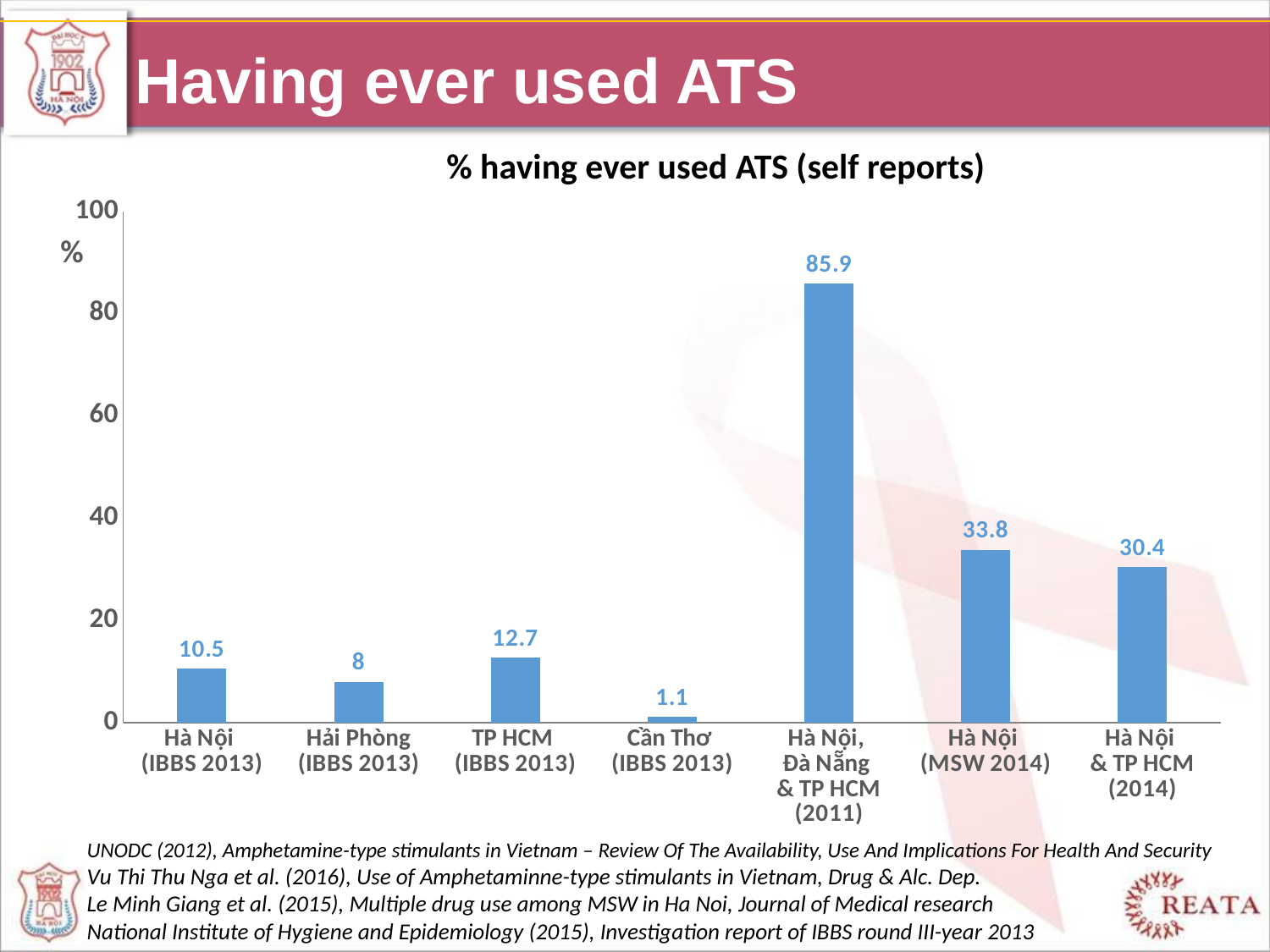

# Having ever used ATS
% having ever used ATS (self reports)

### Chart

| Category | Series 1 |
|---|---|
| Hà Nội
(IBBS 2013) | 10.5 |
| Hải Phòng
(IBBS 2013) | 8.0 |
| TP HCM
(IBBS 2013) | 12.7 |
| Cần Thơ
(IBBS 2013) | 1.1 |
| Hà Nội,
Đà Nẵng
& TP HCM (2011) | 85.9 |
| Hà Nội
(MSW 2014) | 33.80000000000001 |
| Hà Nội
& TP HCM (2014) | 30.4 |
UNODC (2012), Amphetamine-type stimulants in Vietnam – Review Of The Availability, Use And Implications For Health And Security
Vu Thi Thu Nga et al. (2016), Use of Amphetaminne-type stimulants in Vietnam, Drug & Alc. Dep.
Le Minh Giang et al. (2015), Multiple drug use among MSW in Ha Noi, Journal of Medical research
National Institute of Hygiene and Epidemiology (2015), Investigation report of IBBS round III-year 2013